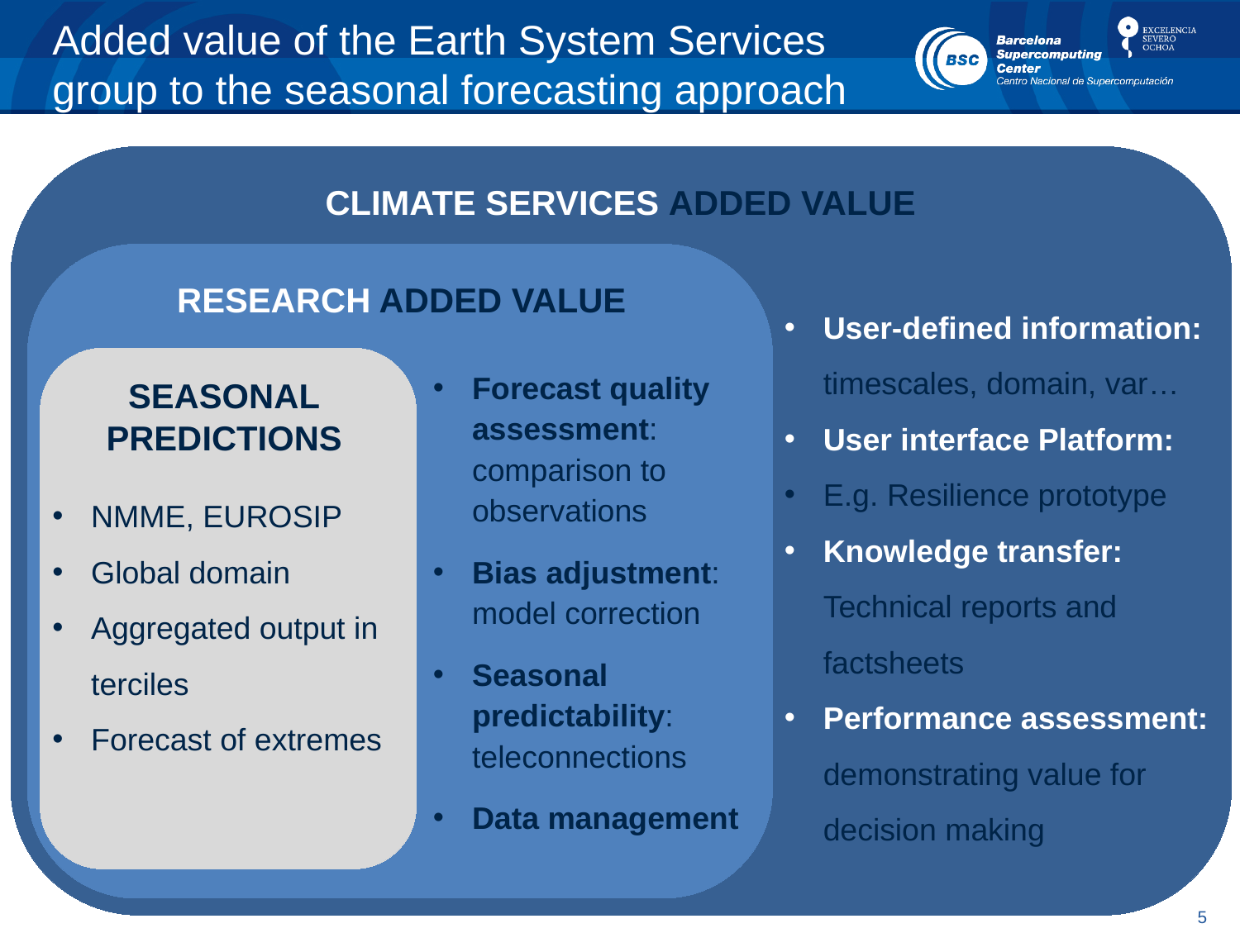

# Added value of the Earth System Services group to the seasonal forecasting approach for the Energ
CLIMATE SERVICES ADDED VALUE

RESEARCH ADDED VALUE

User-defined information: timescales, domain, var…
User interface Platform:
E.g. Resilience prototype
Knowledge transfer: Technical reports and factsheets
Performance assessment:  demonstrating value for decision making

Forecast quality assessment: comparison to observations
Bias adjustment: model correction
Seasonal predictability: teleconnections
Data management

SEASONAL
PREDICTIONS

NMME, EUROSIP
Global domain
Aggregated output in terciles
Forecast of extremes